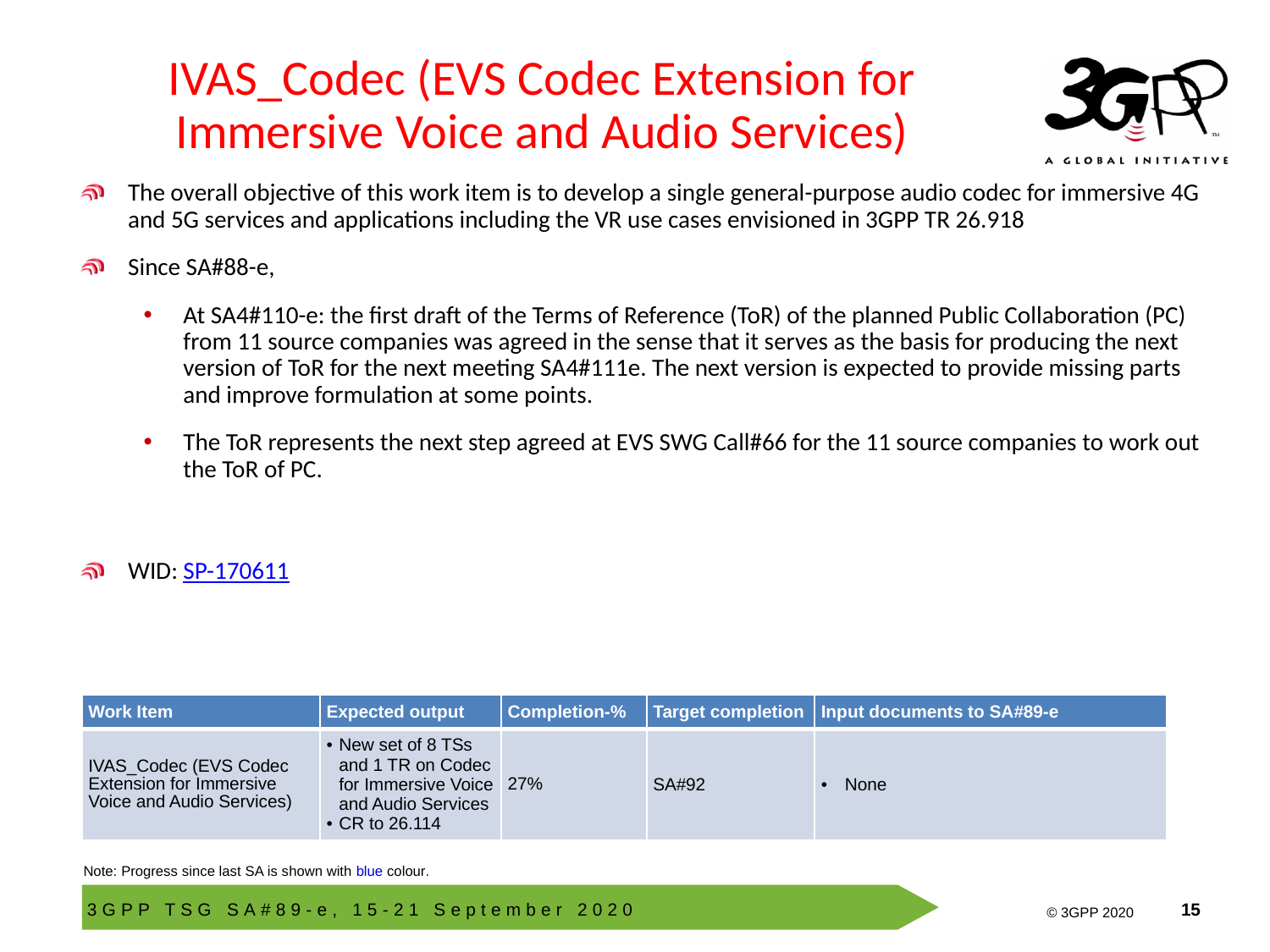

# IVAS_Codec (EVS Codec Extension for Immersive Voice and Audio Services)
The overall objective of this work item is to develop a single general-purpose audio codec for immersive 4G and 5G services and applications including the VR use cases envisioned in 3GPP TR 26.918
Since SA#88-e,
At SA4#110-e: the first draft of the Terms of Reference (ToR) of the planned Public Collaboration (PC) from 11 source companies was agreed in the sense that it serves as the basis for producing the next version of ToR for the next meeting SA4#111e. The next version is expected to provide missing parts and improve formulation at some points.
The ToR represents the next step agreed at EVS SWG Call#66 for the 11 source companies to work out the ToR of PC.

WID: SP-170611
| Work Item | Expected output | Completion-% | Target completion | Input documents to SA#89-e |
| --- | --- | --- | --- | --- |
| IVAS\_Codec (EVS Codec Extension for Immersive Voice and Audio Services) | New set of 8 TSs and 1 TR on Codec for Immersive Voice and Audio Services CR to 26.114 | 27% | SA#92 | None |
Note: Progress since last SA is shown with blue colour.